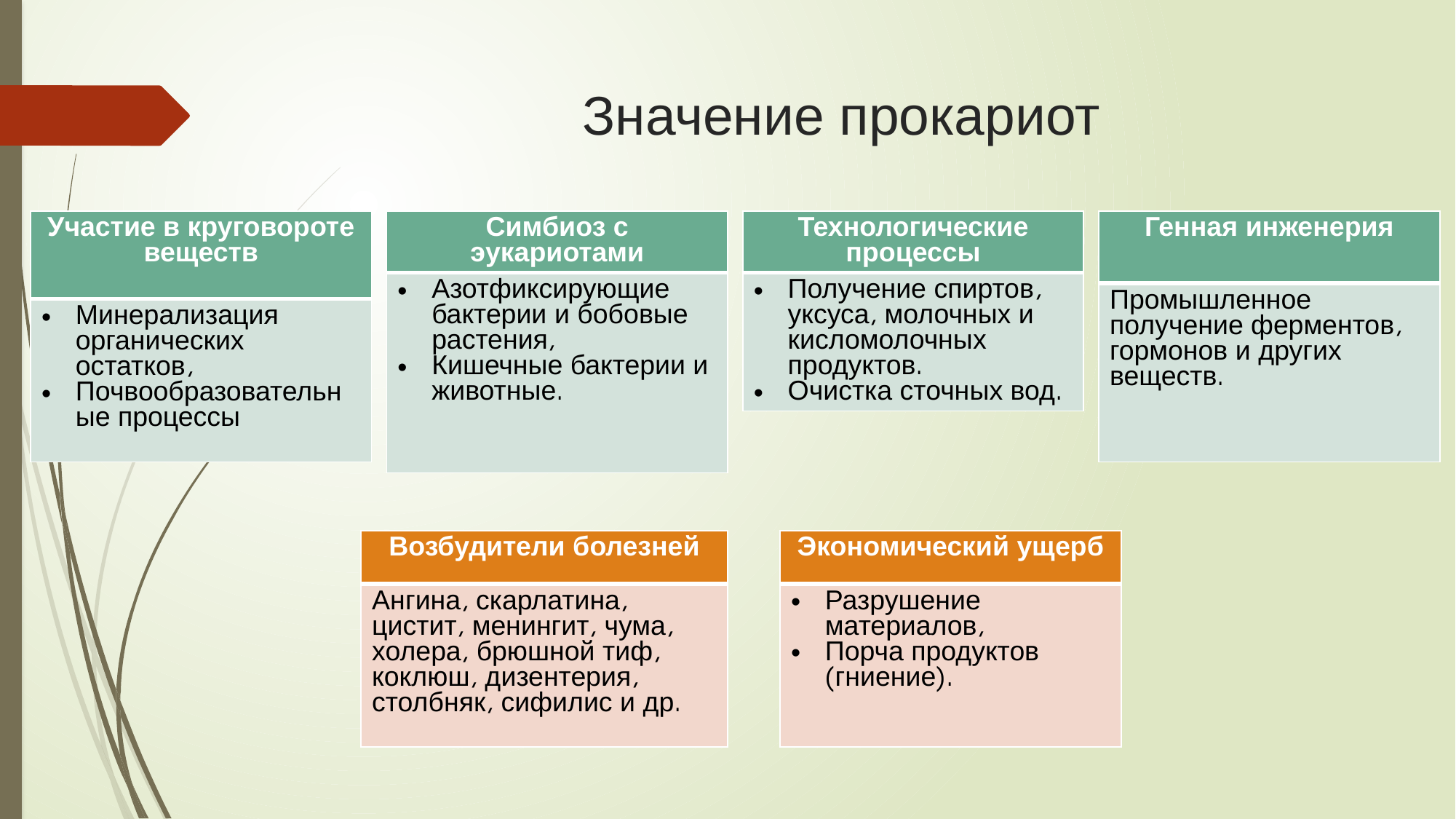

# Значение прокариот
| Участие в круговороте веществ |
| --- |
| Минерализация органических остатков, Почвообразовательные процессы |
| Симбиоз с эукариотами |
| --- |
| Азотфиксирующие бактерии и бобовые растения, Кишечные бактерии и животные. |
| Технологические процессы |
| --- |
| Получение спиртов, уксуса, молочных и кисломолочных продуктов. Очистка сточных вод. |
| Генная инженерия |
| --- |
| Промышленное получение ферментов, гормонов и других веществ. |
| Возбудители болезней |
| --- |
| Ангина, скарлатина, цистит, менингит, чума, холера, брюшной тиф, коклюш, дизентерия, столбняк, сифилис и др. |
| Экономический ущерб |
| --- |
| Разрушение материалов, Порча продуктов (гниение). |